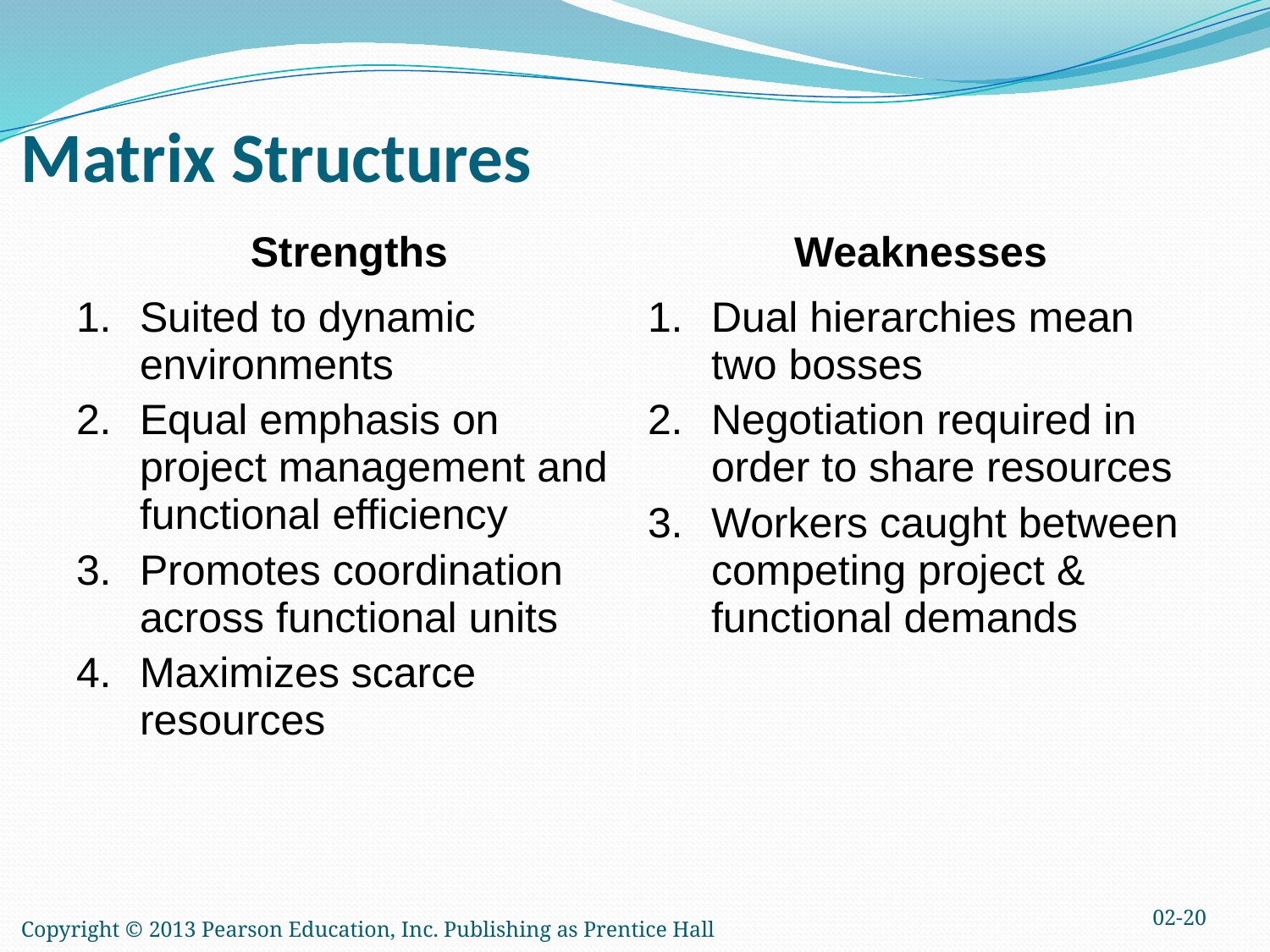

# Matrix Structures
| Strengths | Weaknesses |
| --- | --- |
| Suited to dynamic environments Equal emphasis on project management and functional efficiency Promotes coordination across functional units Maximizes scarce resources | Dual hierarchies mean two bosses Negotiation required in order to share resources Workers caught between competing project & functional demands |
02-20